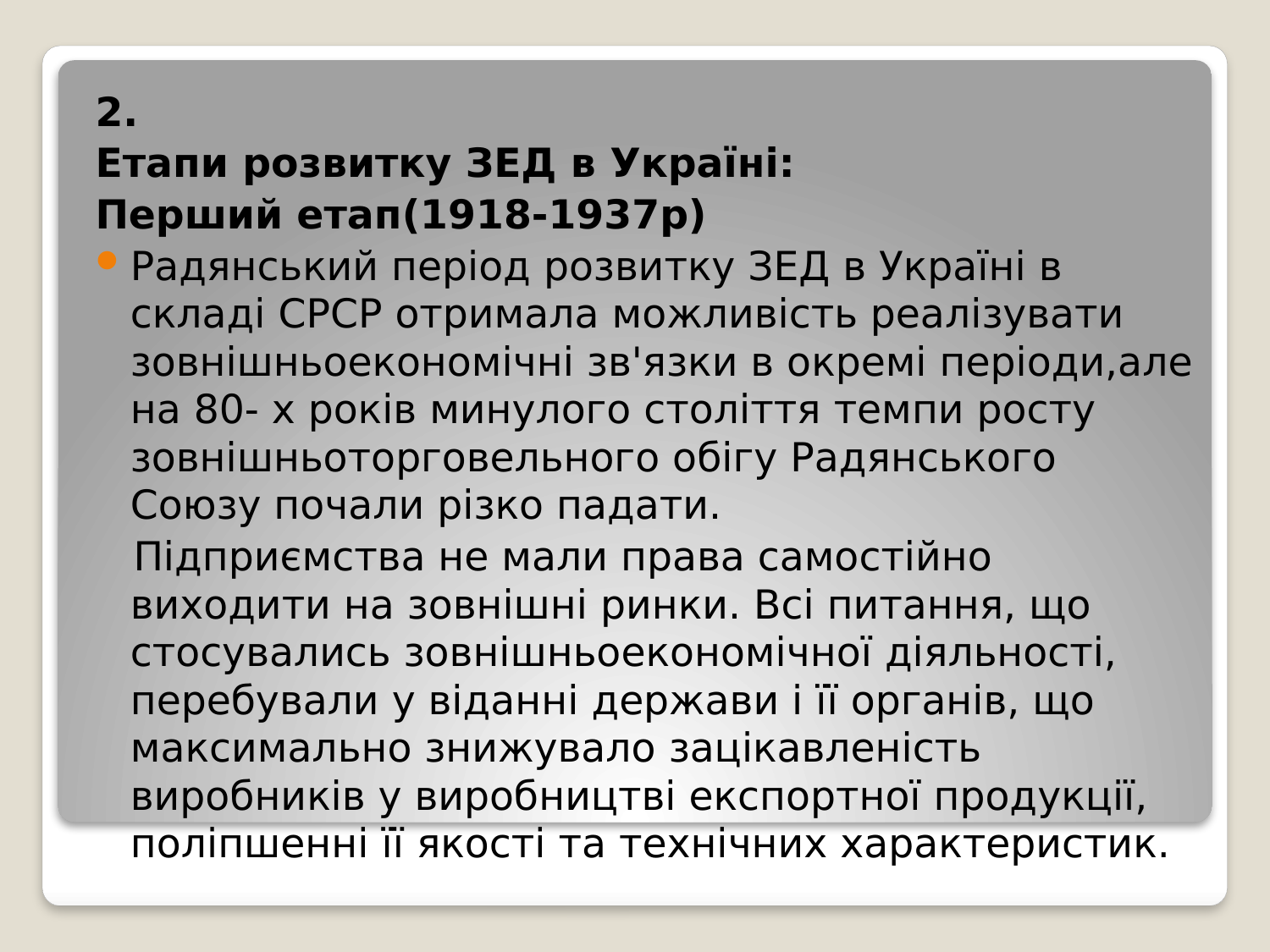

2.
Етапи розвитку ЗЕД в Україні:
Перший етап(1918-1937р)
Радянський період розвитку ЗЕД в Україні в складі СРСР отримала можливість реалізувати зовнішньоекономічні зв'язки в окремі періоди,але на 80- х років минулого століття темпи росту зовнішньоторговельного обігу Радянського Союзу почали різко падати.
   Підприємства не мали права самостійно виходити на зовнішні ринки. Всі питання, що стосувались зовнішньоекономічної діяльності, перебували у віданні держави і її органів, що максимально знижувало зацікавленість виробників у виробництві експортної продукції, поліпшенні її якості та технічних характеристик.